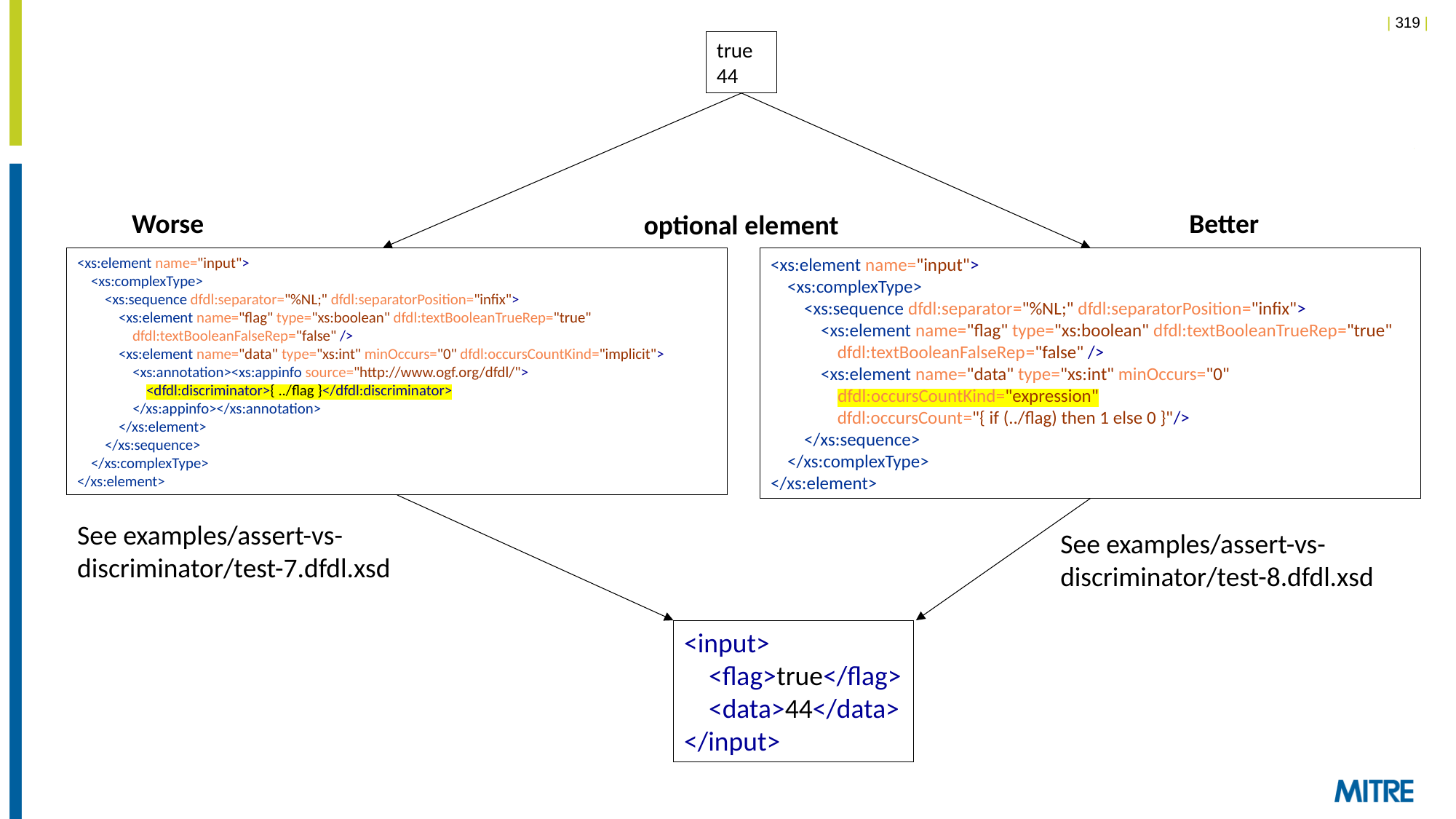

true
44
Worse
Better
optional element
<xs:element name="input">
    <xs:complexType>
        <xs:sequence dfdl:separator="%NL;" dfdl:separatorPosition="infix">
            <xs:element name="flag" type="xs:boolean" dfdl:textBooleanTrueRep="true"
                dfdl:textBooleanFalseRep="false" />
            <xs:element name="data" type="xs:int" minOccurs="0" dfdl:occursCountKind="implicit">
                <xs:annotation><xs:appinfo source="http://www.ogf.org/dfdl/">
                    <dfdl:discriminator>{ ../flag }</dfdl:discriminator>
                </xs:appinfo></xs:annotation>
            </xs:element>
        </xs:sequence>
    </xs:complexType>
</xs:element>
<xs:element name="input">
    <xs:complexType>
        <xs:sequence dfdl:separator="%NL;" dfdl:separatorPosition="infix">
            <xs:element name="flag" type="xs:boolean" dfdl:textBooleanTrueRep="true"
                dfdl:textBooleanFalseRep="false" />
            <xs:element name="data" type="xs:int" minOccurs="0"
                dfdl:occursCountKind="expression"
                dfdl:occursCount="{ if (../flag) then 1 else 0 }"/>
        </xs:sequence>
    </xs:complexType>
</xs:element>
See examples/assert-vs-discriminator/test-7.dfdl.xsd
See examples/assert-vs-discriminator/test-8.dfdl.xsd
<input>
    <flag>true</flag>
    <data>44</data>
</input>